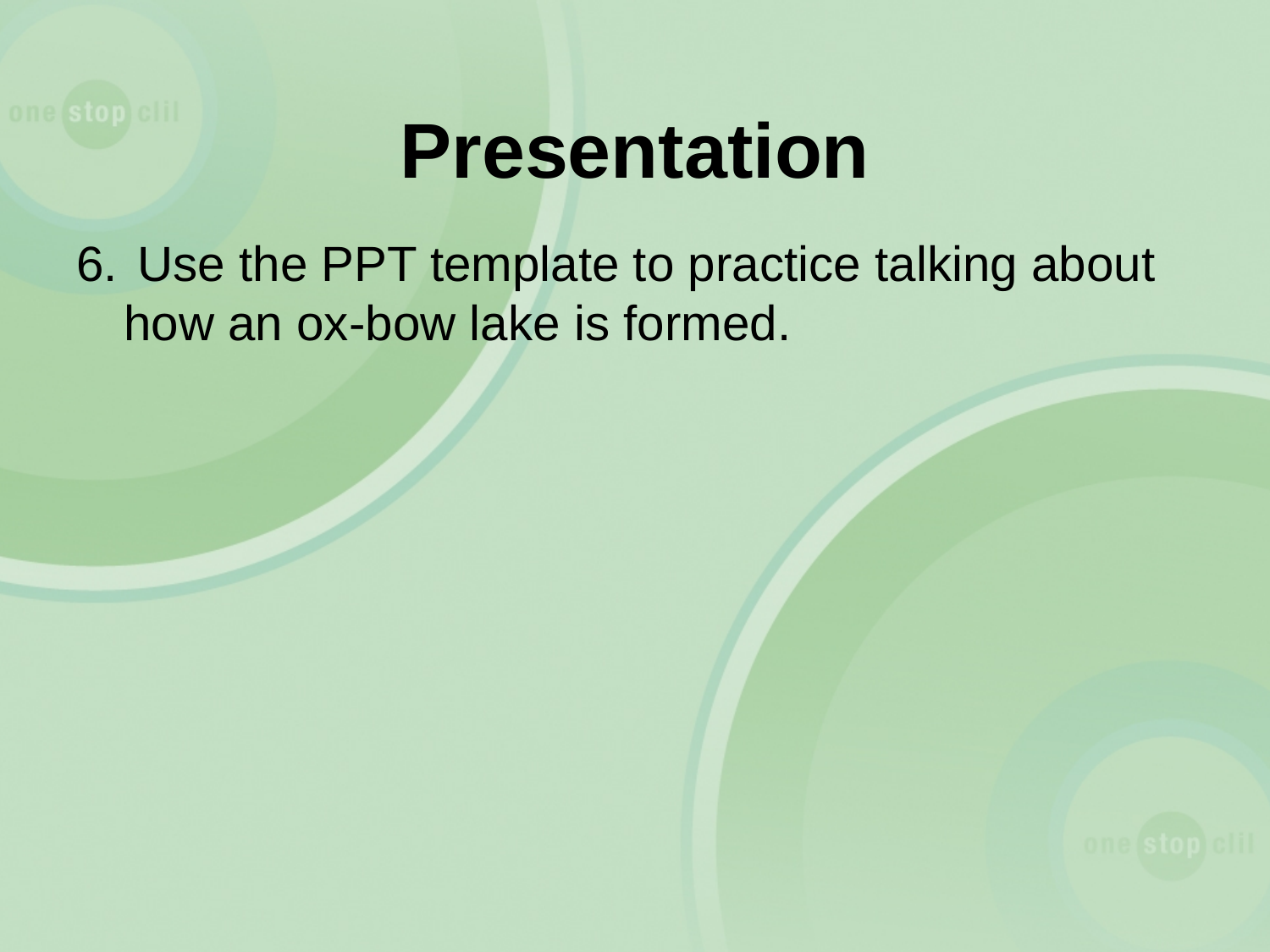

# Presentation
6.	 Use the PPT template to practice talking about how an ox-bow lake is formed.